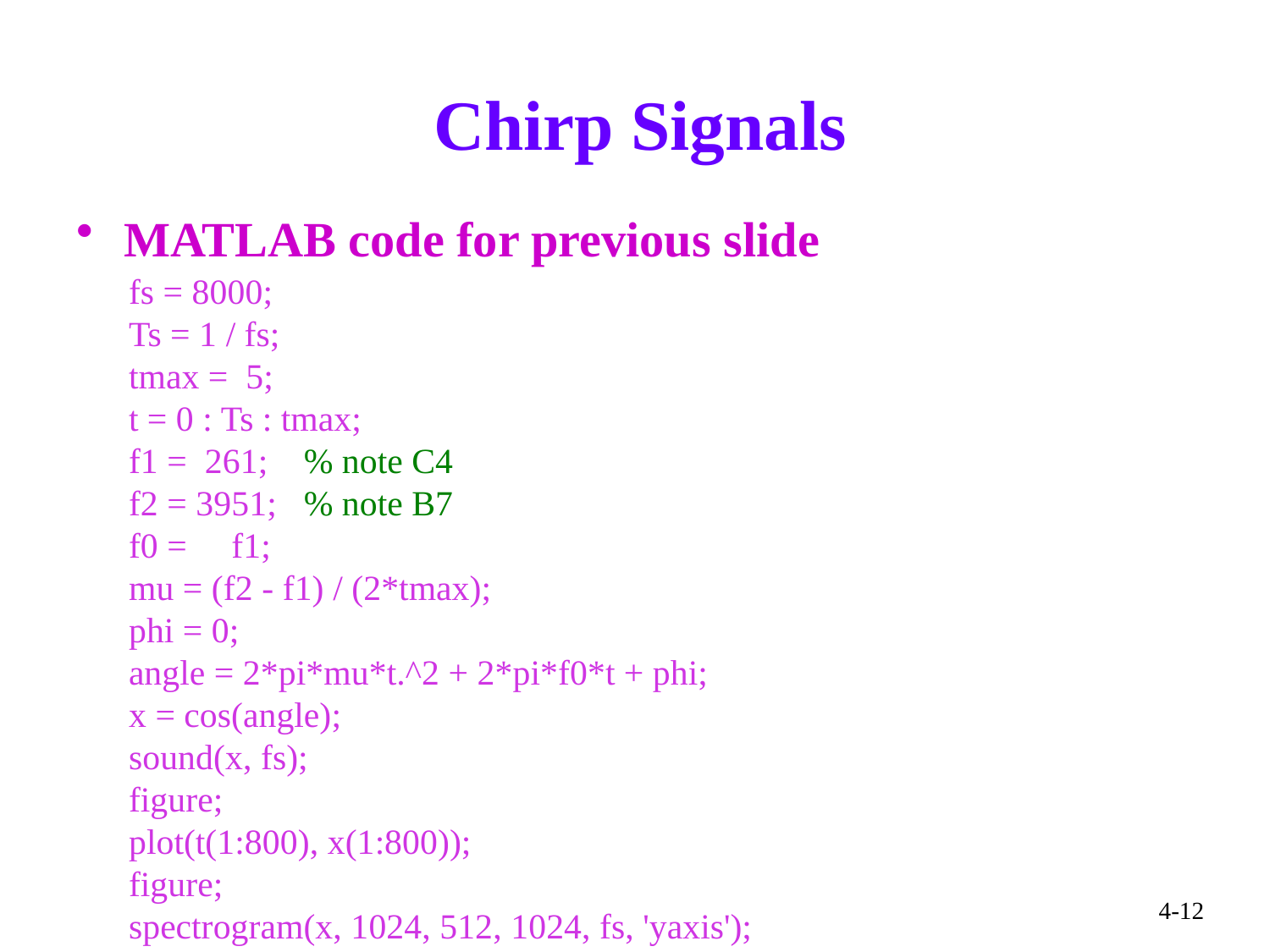

# Chirp Signals
MATLAB code for previous slide
fs = 8000;
Ts = 1 / fs;
tmax =  5;
t = 0 : Ts : tmax;
f1 =  261;    % note C4
f2 = 3951;   % note B7
f0 =     f1;
mu = (f2 - f1) / (2*tmax);
phi = 0;
angle = 2*pi*mu*t.^2 + 2*pi*f0*t + phi;
x = cos(angle);
sound(x, fs);
figure;
plot(t(1:800), x(1:800));
figure;
spectrogram(x, 1024, 512, 1024, fs, 'yaxis');
4-12